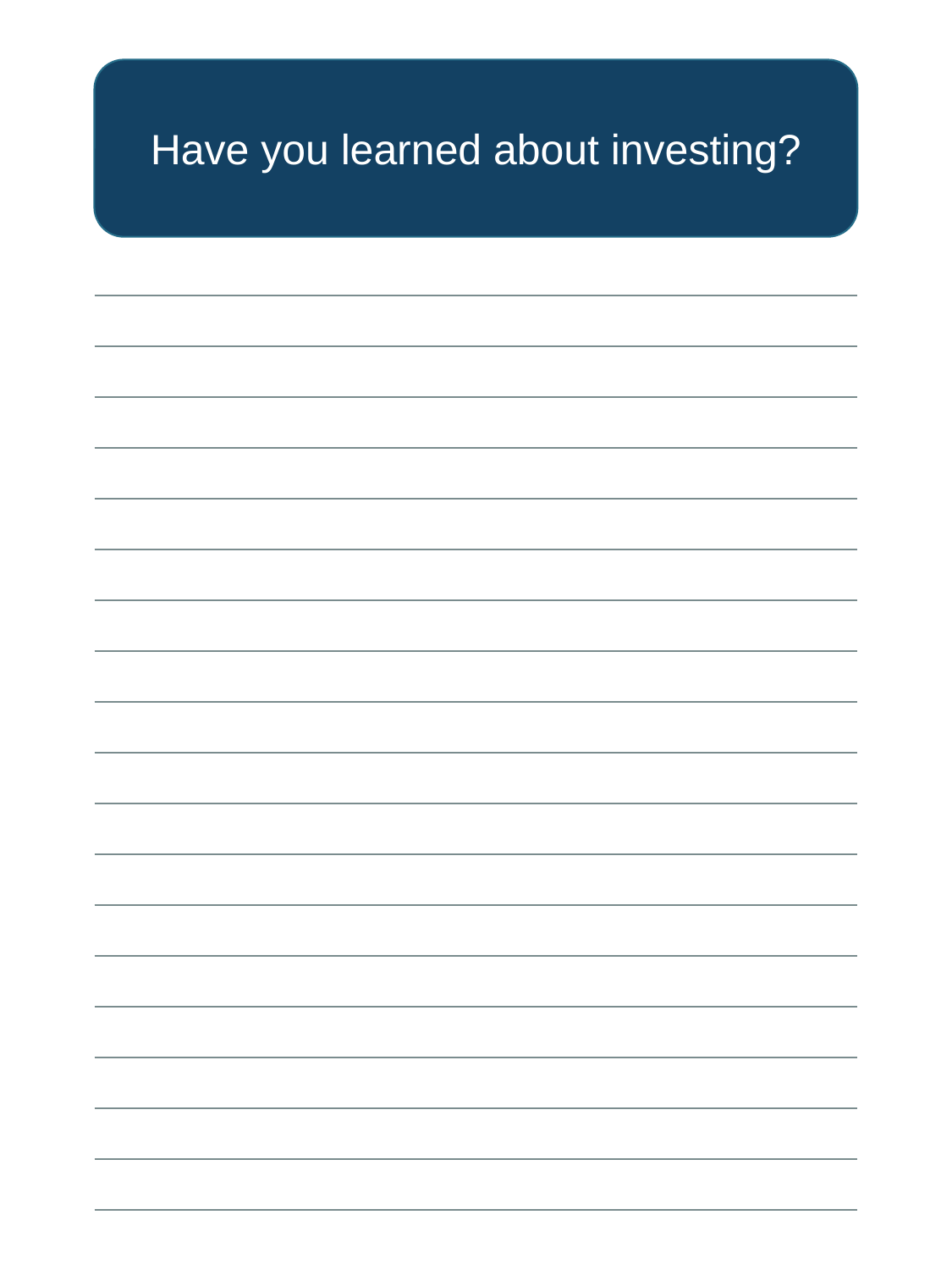

Have you learned about investing?
|  |
| --- |
|  |
|  |
|  |
|  |
|  |
|  |
|  |
|  |
|  |
|  |
|  |
|  |
|  |
|  |
|  |
|  |
|  |